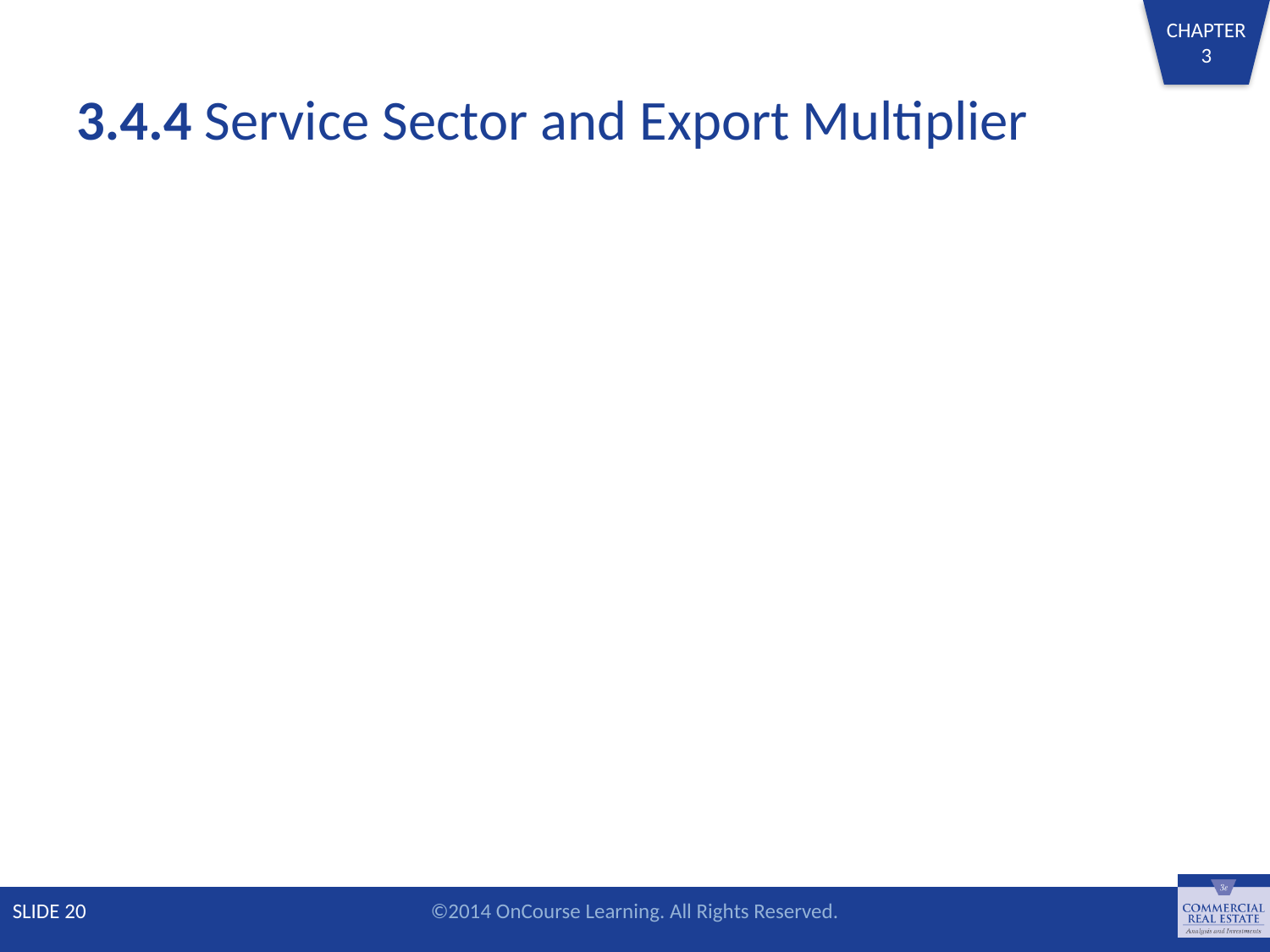

# 3.4.4 Service Sector and Export Multiplier

SLIDE 20